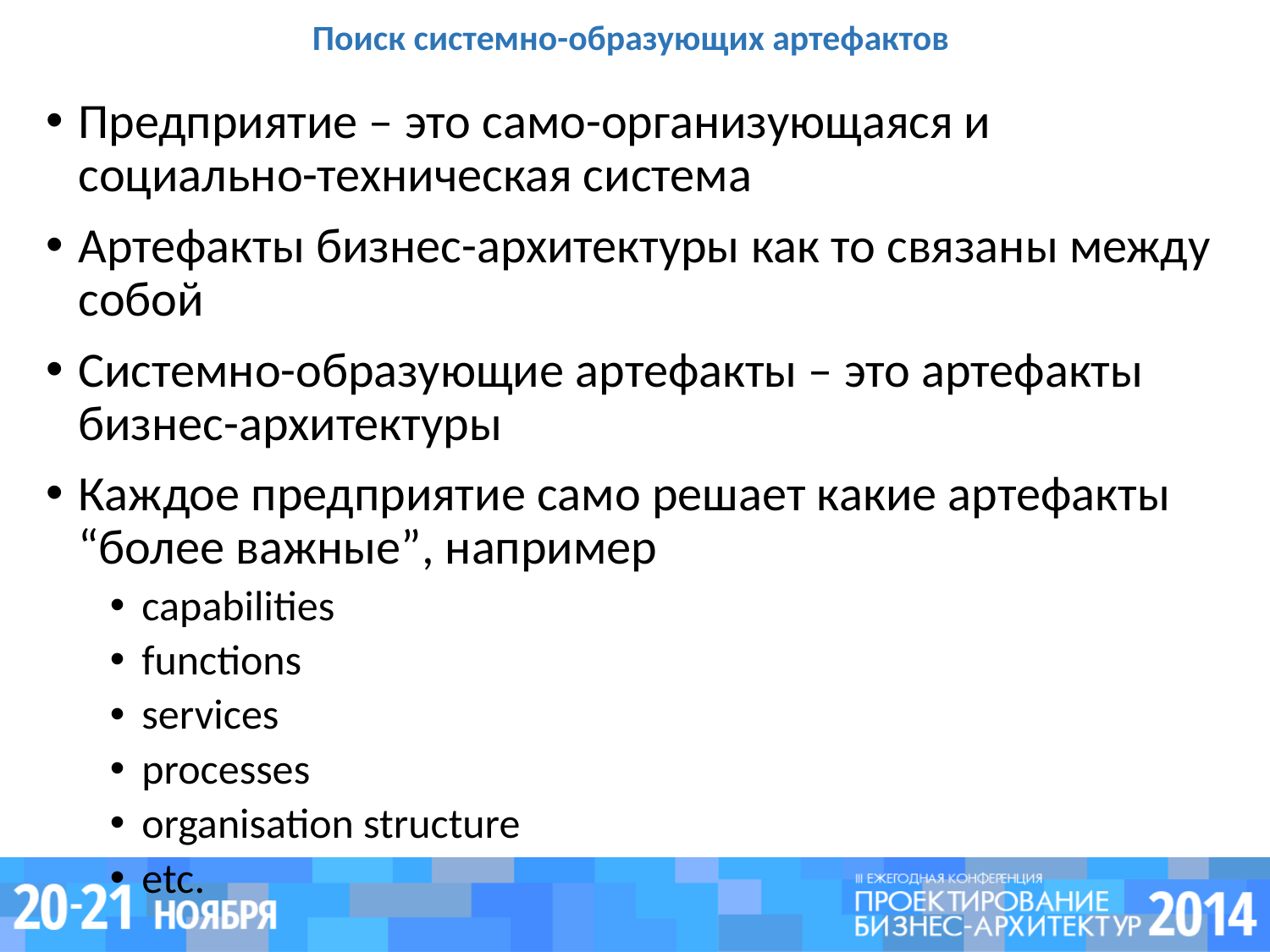

# Поиск системно-образующих артефактов
Предприятие – это само-организующаяся и социально-техническая система
Артефакты бизнес-архитектуры как то связаны между собой
Системно-образующие артефакты – это артефакты бизнес-архитектуры
Каждое предприятие само решает какие артефакты “более важные”, например
capabilities
functions
services
processes
organisation structure
etc.